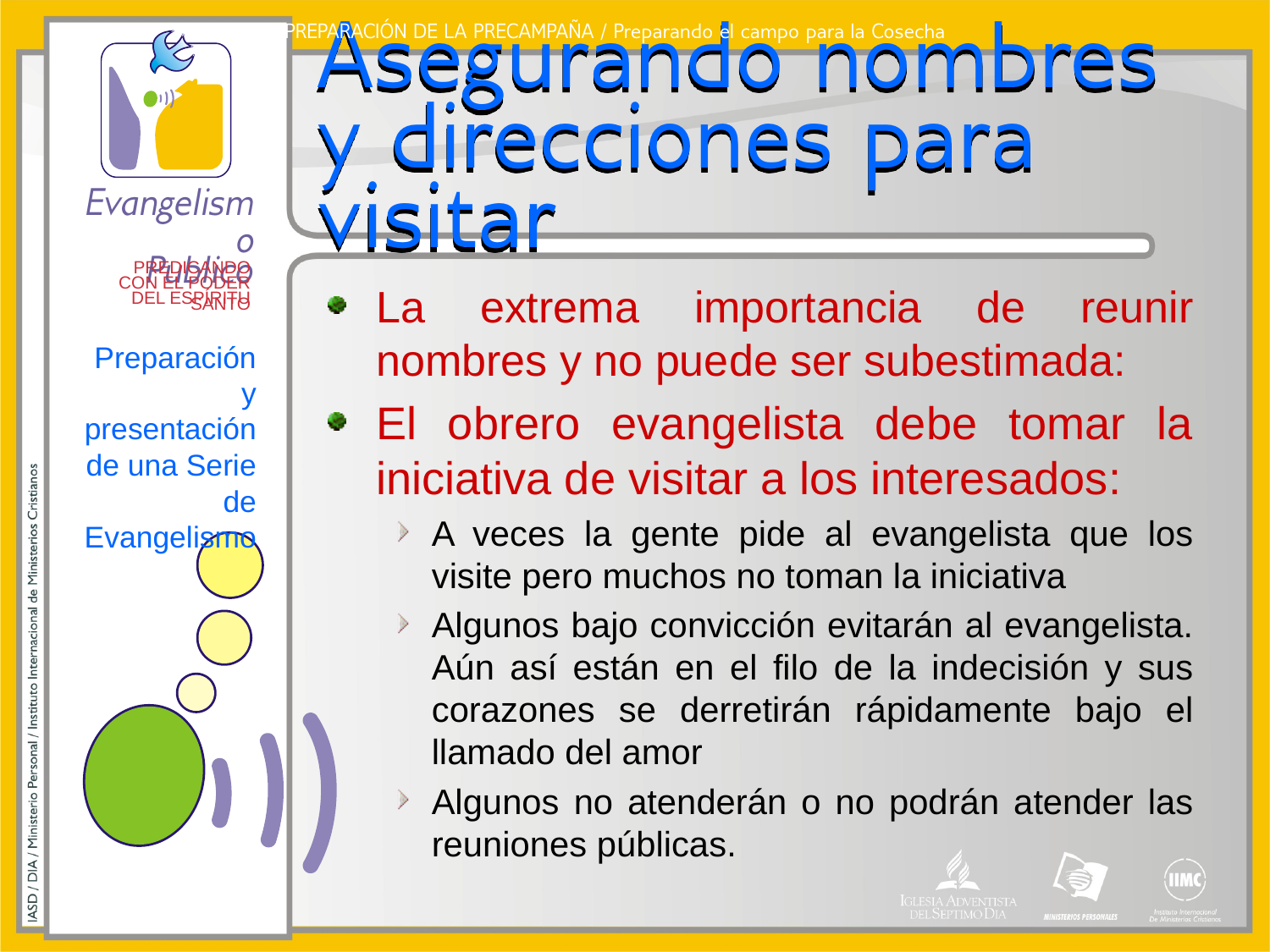

PREPARACIÓN DE LA PRECAMPAÑA / Preparando el campo para la Cosecha
# Asegurando nombres y direcciones para visitar
La extrema importancia de reunir nombres y no puede ser subestimada:
El obrero evangelista debe tomar la iniciativa de visitar a los interesados:
A veces la gente pide al evangelista que los visite pero muchos no toman la iniciativa
Algunos bajo convicción evitarán al evangelista. Aún así están en el filo de la indecisión y sus corazones se derretirán rápidamente bajo el llamado del amor
Algunos no atenderán o no podrán atender las reuniones públicas.